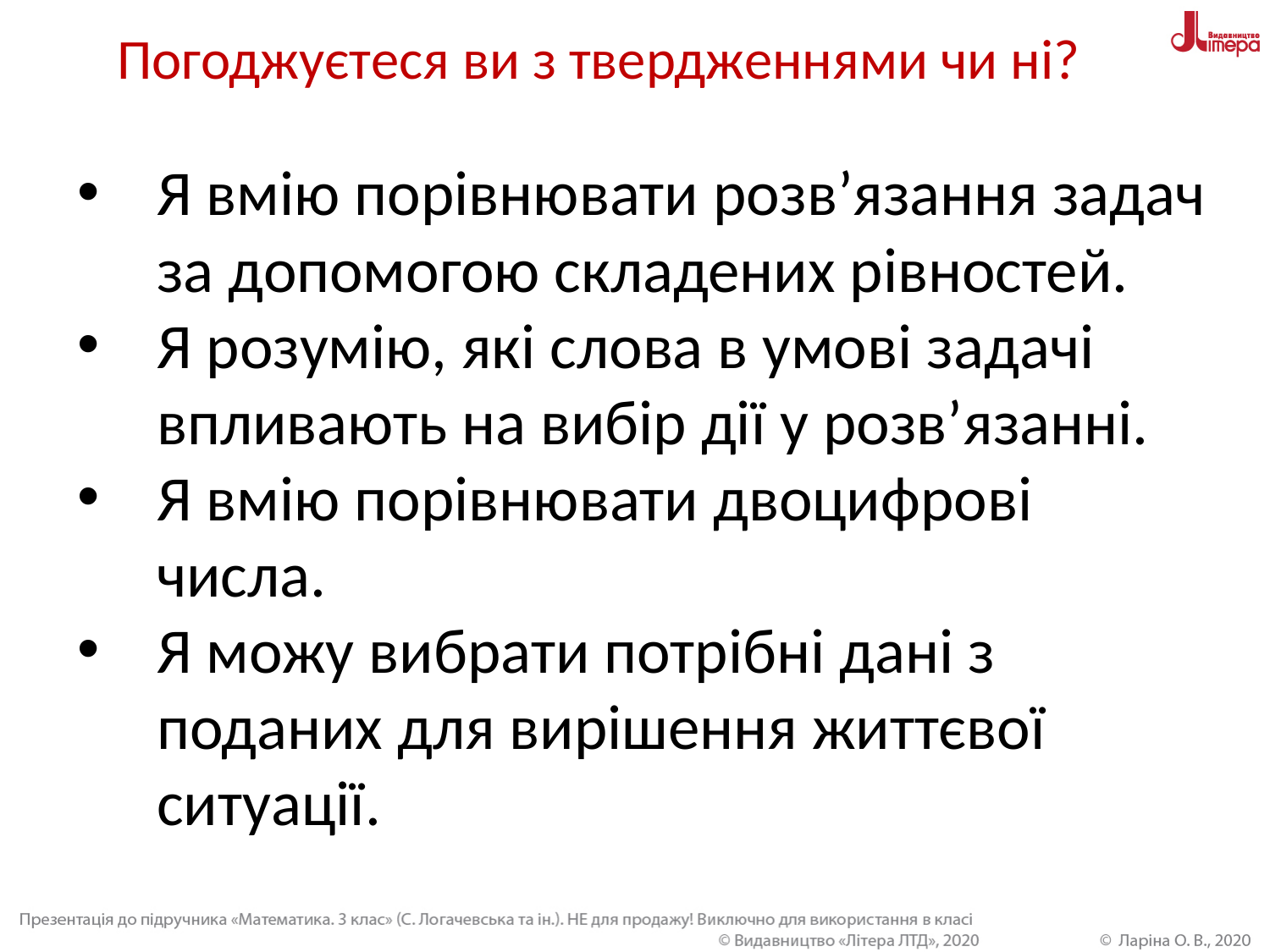

Погоджуєтеся ви з твердженнями чи ні?
Я вмію порівнювати розв’язання задач за допомогою складених рівностей.
Я розумію, які слова в умові задачі впливають на вибір дії у розв’язанні.
Я вмію порівнювати двоцифрові числа.
Я можу вибрати потрібні дані з поданих для вирішення життєвої ситуації.